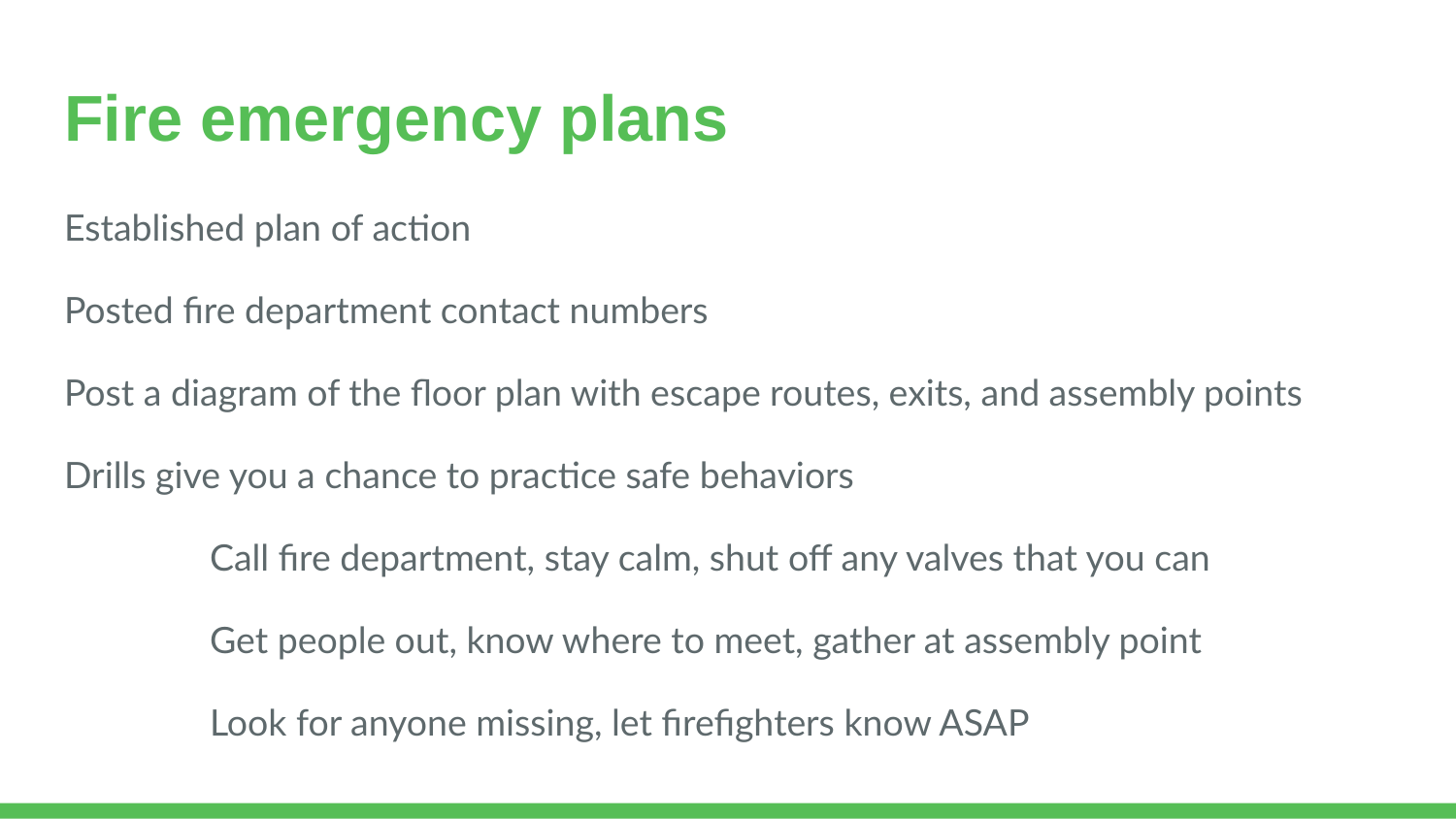

# Fire emergency plans
Established plan of action
Posted fire department contact numbers
Post a diagram of the floor plan with escape routes, exits, and assembly points
Drills give you a chance to practice safe behaviors
	Call fire department, stay calm, shut off any valves that you can
	Get people out, know where to meet, gather at assembly point
	Look for anyone missing, let firefighters know ASAP